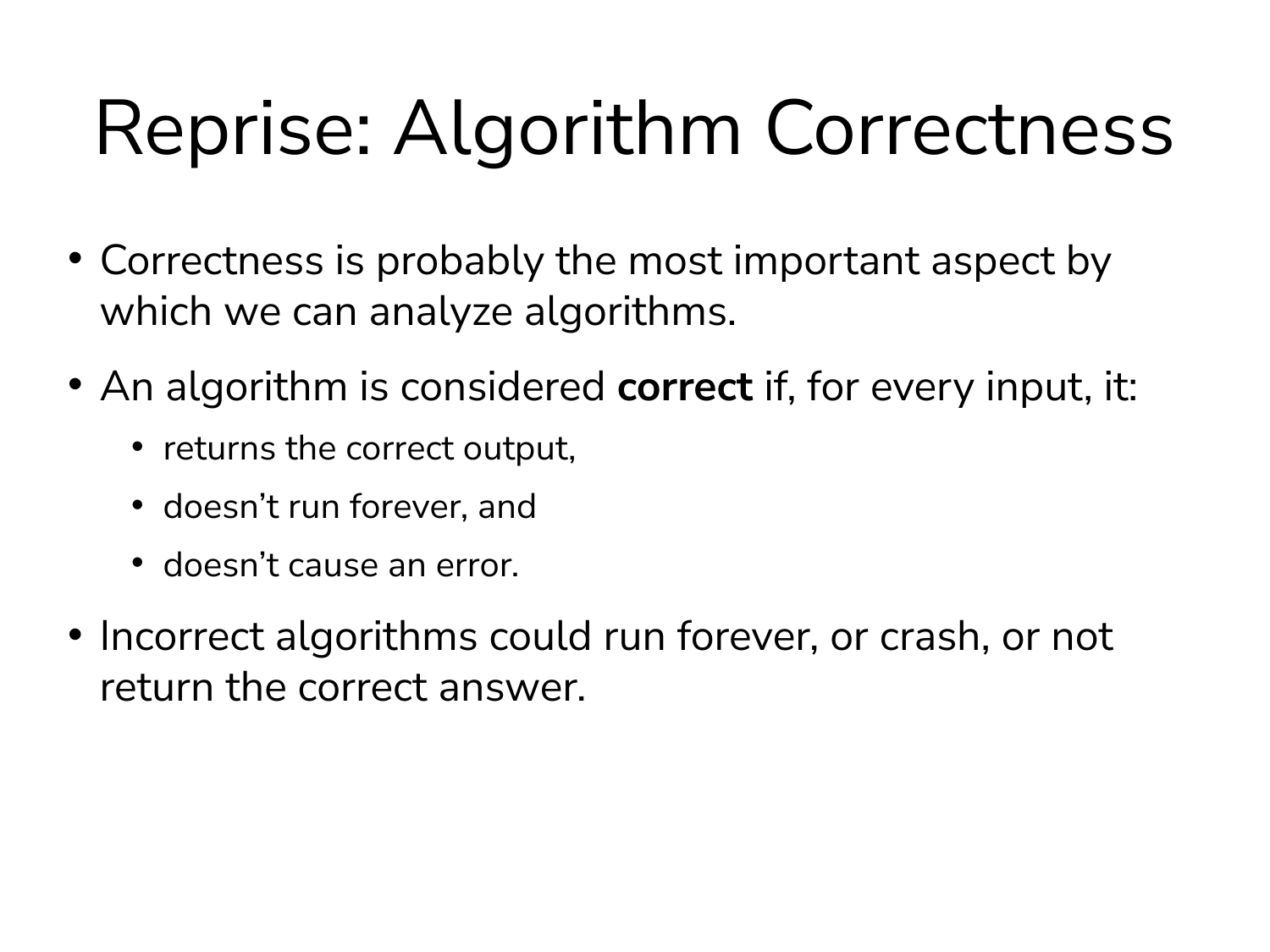

# Reprise: Algorithm Correctness
Correctness is probably the most important aspect by which we can analyze algorithms.
An algorithm is considered correct if, for every input, it:
returns the correct output,
doesn’t run forever, and
doesn’t cause an error.
Incorrect algorithms could run forever, or crash, or not return the correct answer.